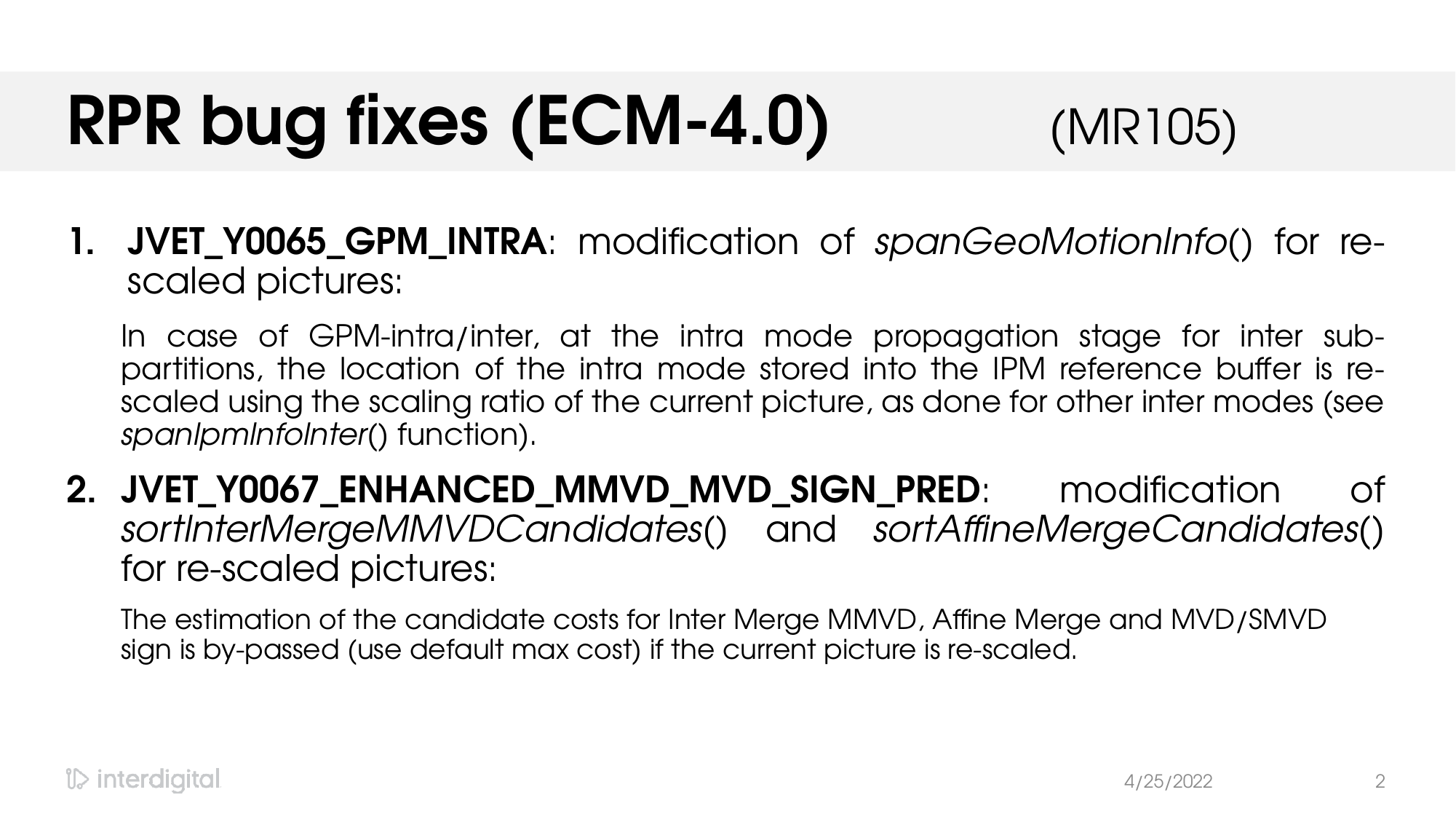

# RPR bug fixes (ECM-4.0) 		(MR105)

JVET_Y0065_GPM_INTRA: modification of spanGeoMotionInfo() for re-scaled pictures:
In case of GPM-intra/inter, at the intra mode propagation stage for inter sub-partitions, the location of the intra mode stored into the IPM reference buffer is re-scaled using the scaling ratio of the current picture, as done for other inter modes (see spanIpmInfoInter() function).
JVET_Y0067_ENHANCED_MMVD_MVD_SIGN_PRED: modification of sortInterMergeMMVDCandidates() and sortAffineMergeCandidates() for re-scaled pictures:
The estimation of the candidate costs for Inter Merge MMVD, Affine Merge and MVD/SMVD sign is by-passed (use default max cost) if the current picture is re-scaled.
4/25/2022
2